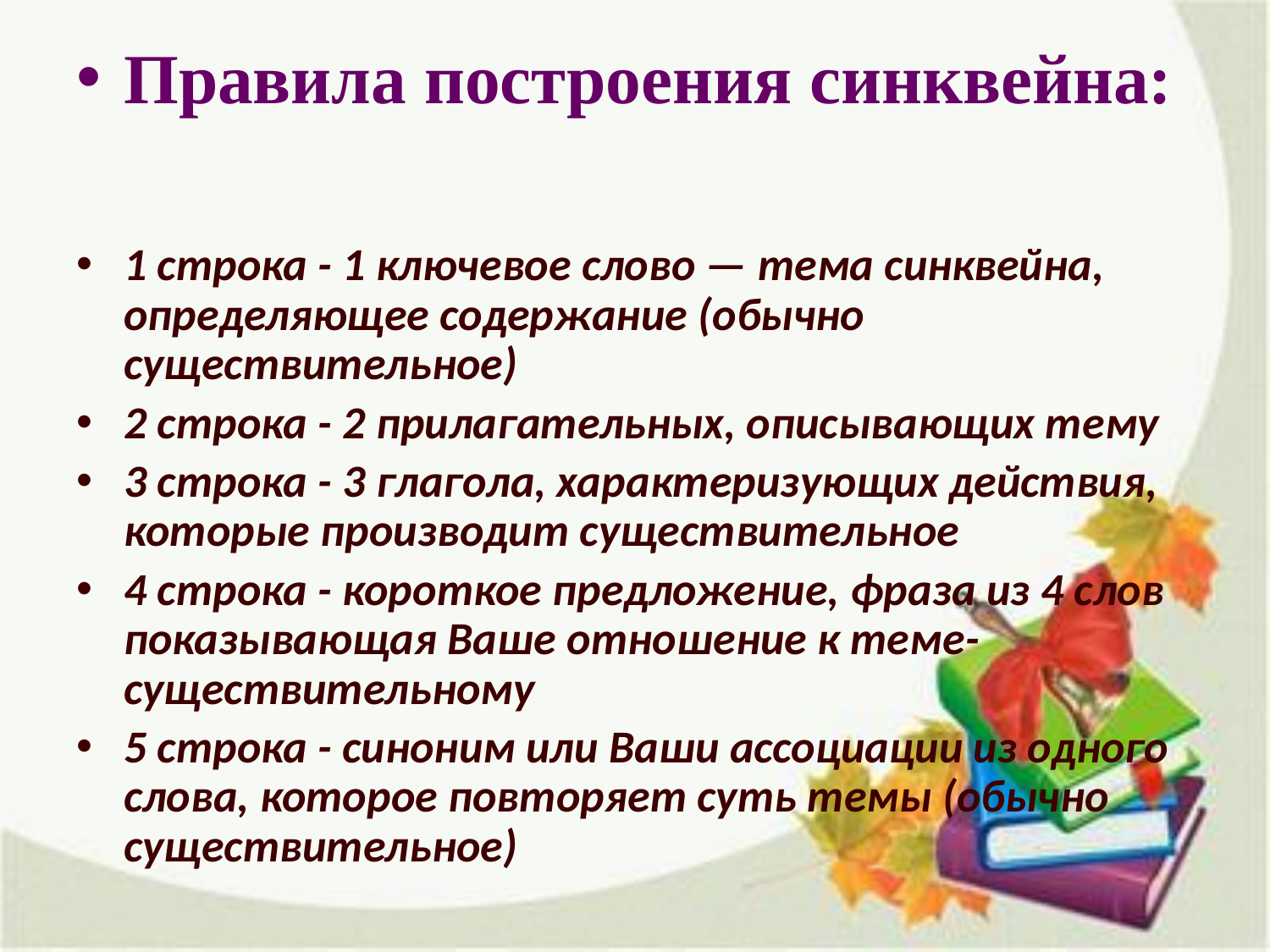

Правила построения синквейна:

1 строка - 1 ключевое слово — тема синквейна, определяющее содержание (обычно существительное)
2 строка - 2 прилагательных, описывающих тему
3 строка - 3 глагола, характеризующих действия, которые производит существительное
4 строка - короткое предложение, фраза из 4 слов показывающая Ваше отношение к теме-существительному
5 строка - синоним или Ваши ассоциации из одного слова, которое повторяет суть темы (обычно существительное)
#